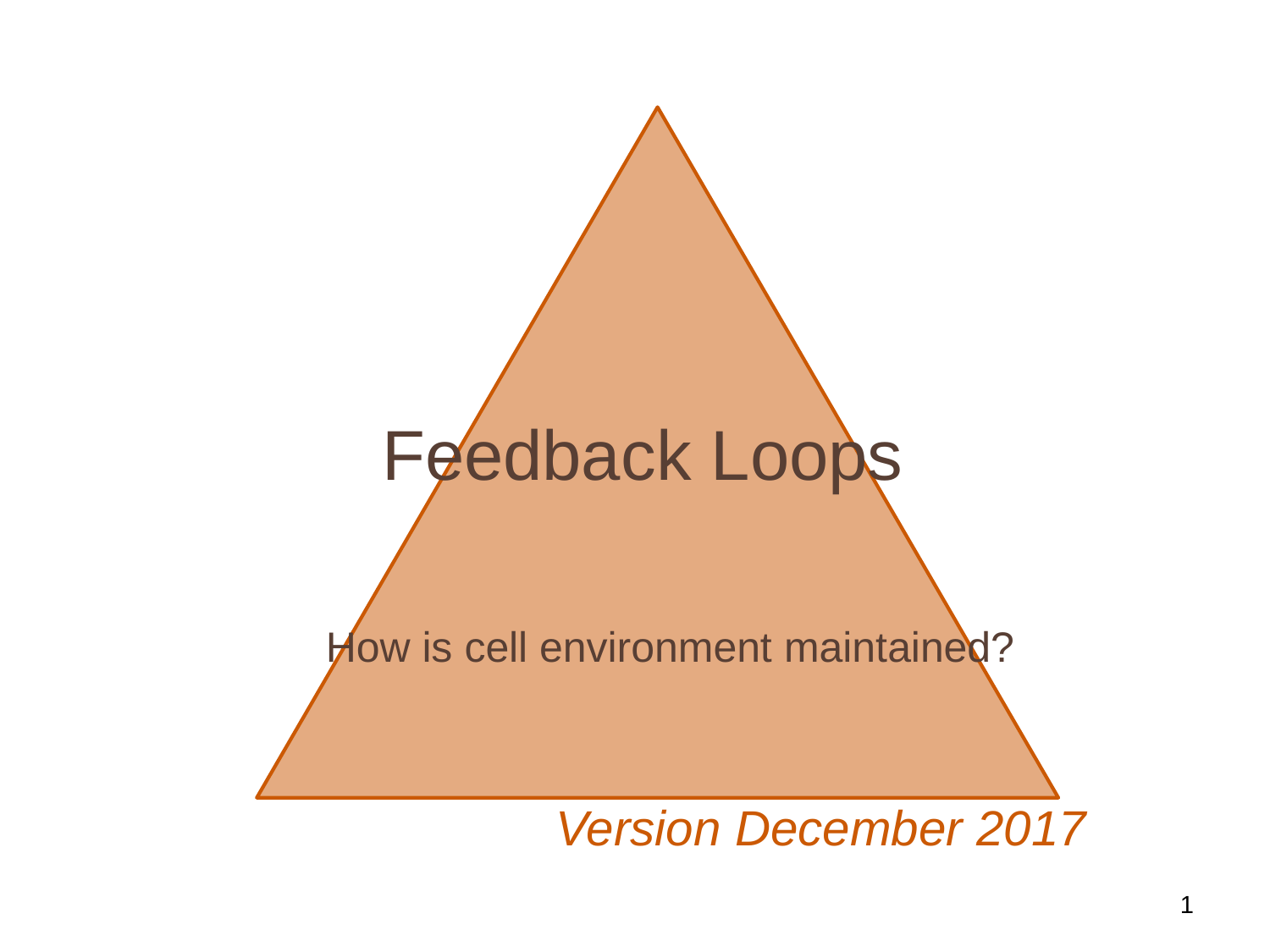

# Feedback Loops
How is cell environment maintained?
Version December 2017
1